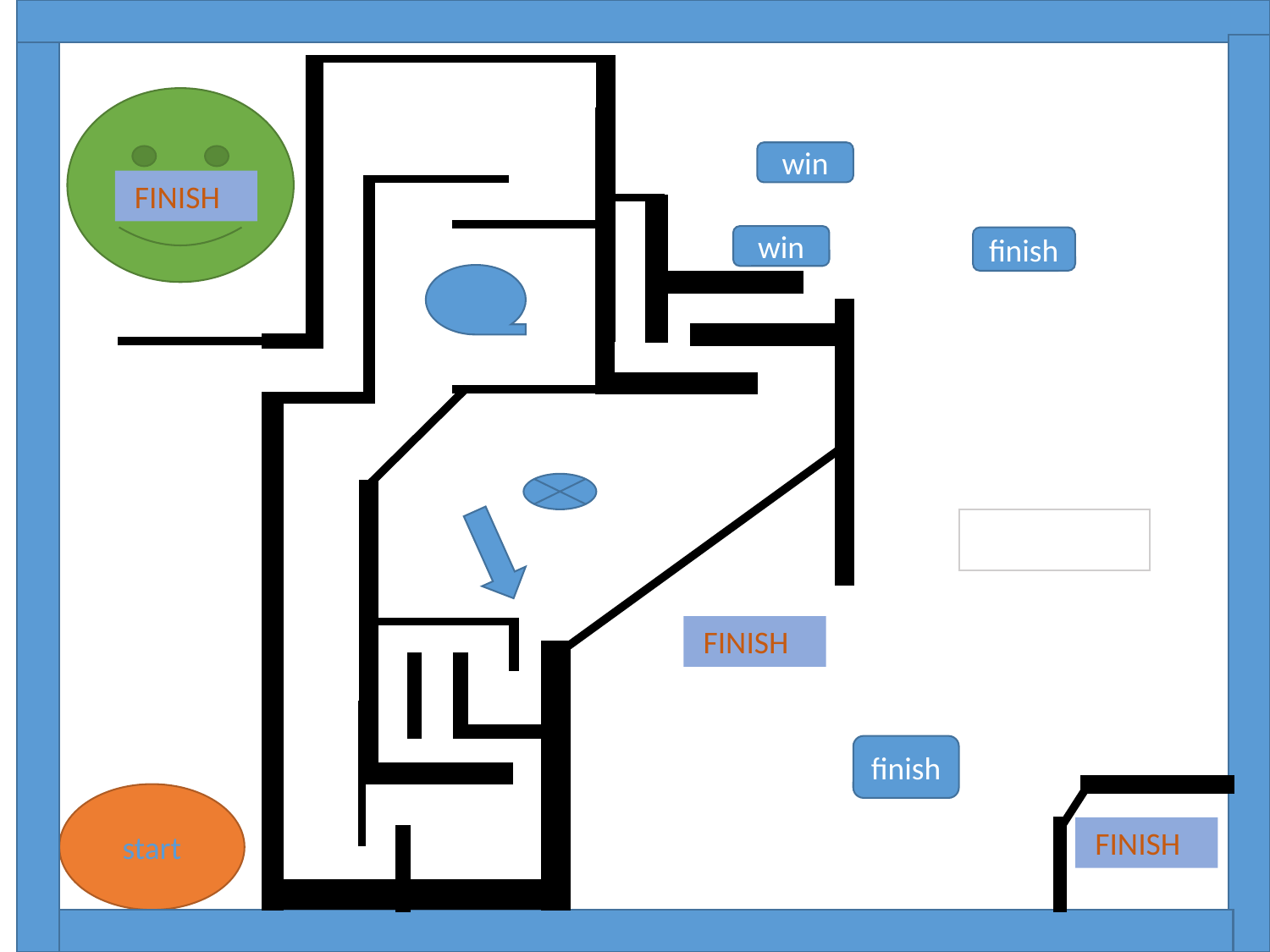

win
 FINISH

win
finish

 FINISH

finish

start

 FINISH